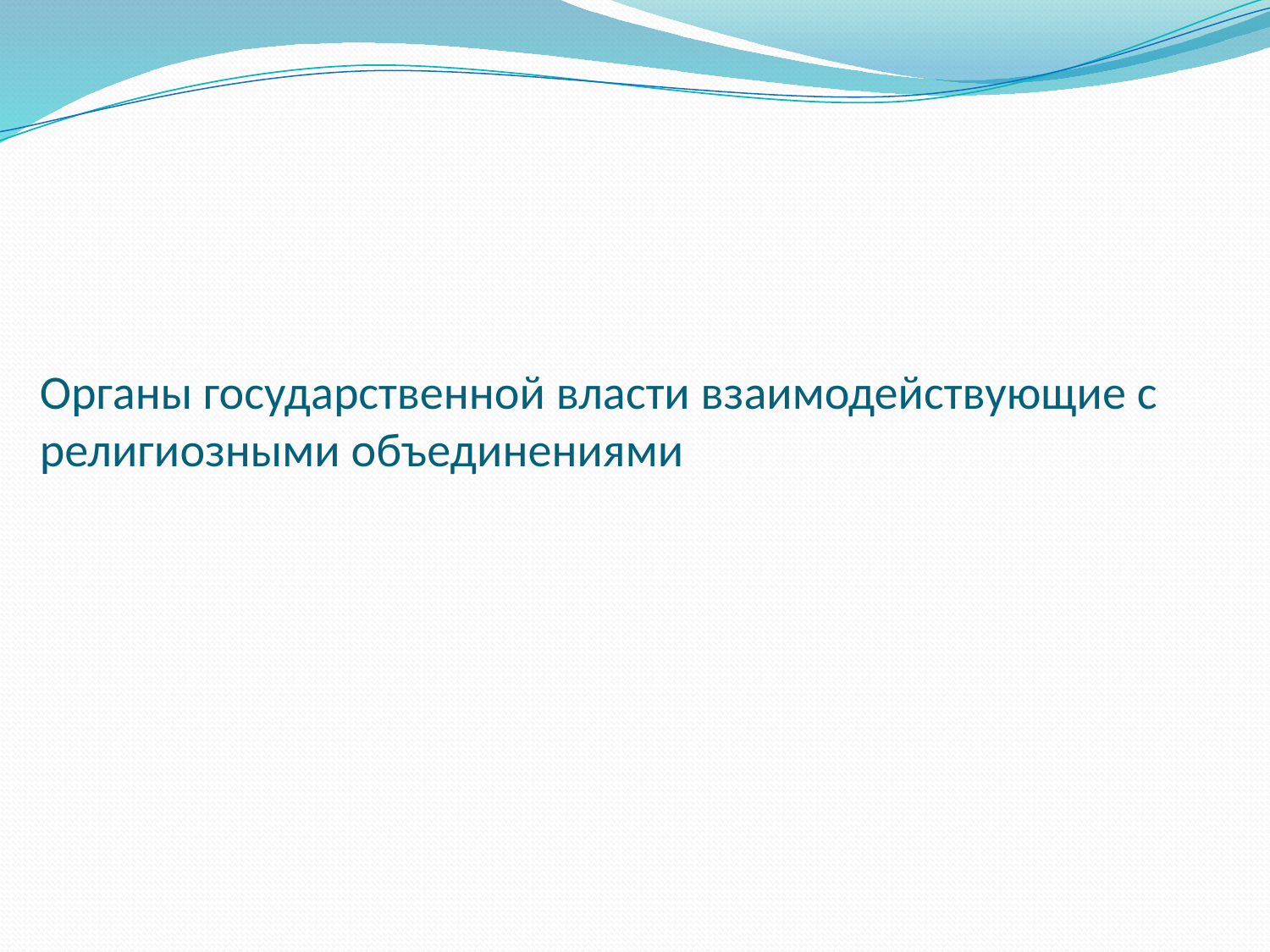

# Органы государственной власти взаимодействующие с религиозными объединениями